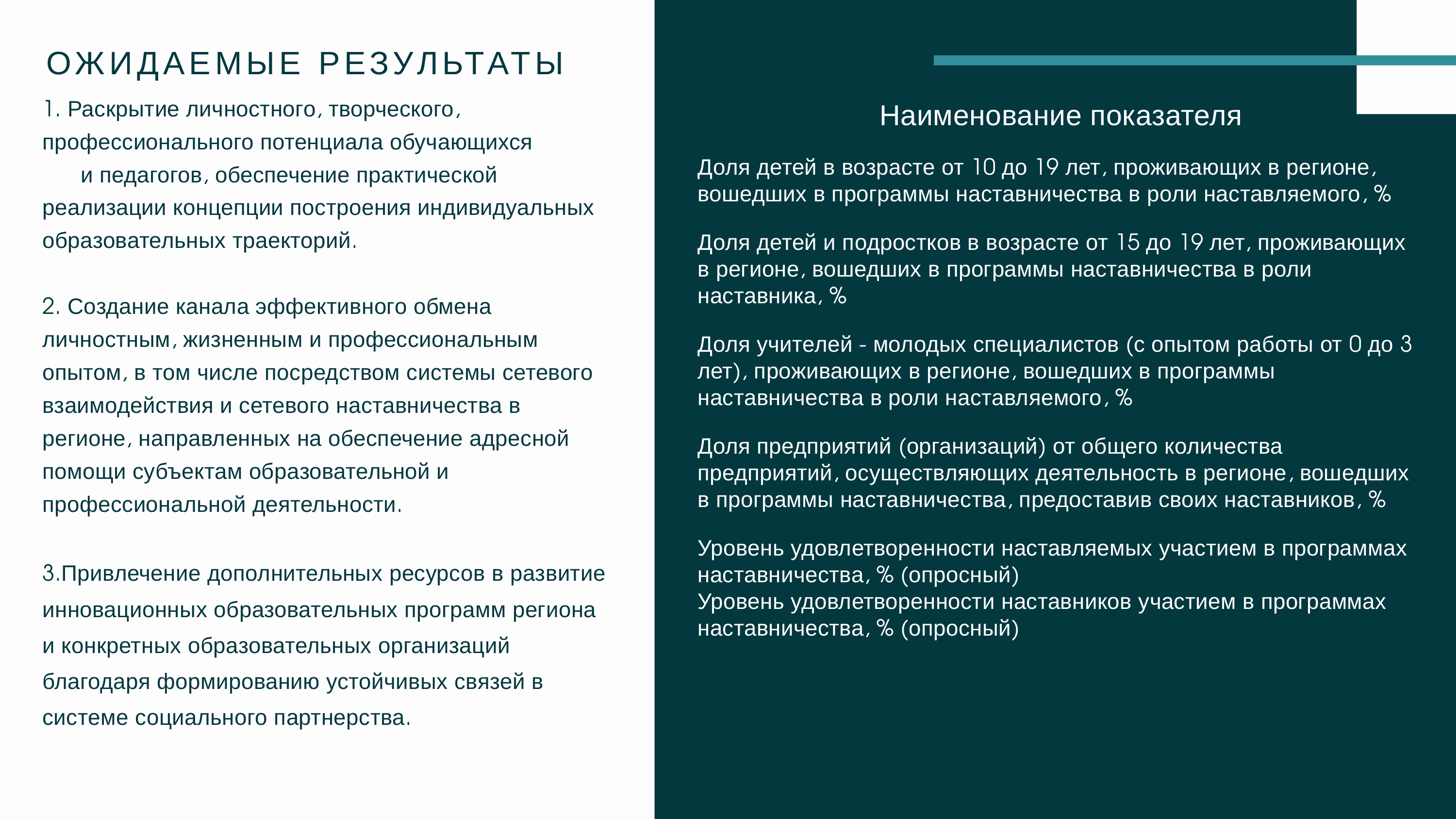

ОЖИДАЕМЫЕ РЕЗУЛЬТАТЫ

1. Раскрытие личностного, творческого, профессионального потенциала обучающихся                  и педагогов, обеспечение практической реализации концепции построения индивидуальных образовательных траекторий.

2. Создание канала эффективного обмена личностным, жизненным и профессиональным опытом, в том числе посредством системы сетевого взаимодействия и сетевого наставничества в регионе, направленных на обеспечение адресной помощи субъектам образовательной и профессиональной деятельности.

3.Привлечение дополнительных ресурсов в развитие инновационных образовательных программ региона и конкретных образовательных организаций благодаря формированию устойчивых связей в системе социального партнерства.
Наименование показателя

Доля детей в возрасте от 10 до 19 лет, проживающих в регионе, вошедших в программы наставничества в роли наставляемого, %

Доля детей и подростков в возрасте от 15 до 19 лет, проживающих в регионе, вошедших в программы наставничества в роли наставника, %

Доля учителей - молодых специалистов (с опытом работы от 0 до 3 лет), проживающих в регионе, вошедших в программы наставничества в роли наставляемого, %

Доля предприятий (организаций) от общего количества предприятий, осуществляющих деятельность в регионе, вошедших в программы наставничества, предоставив своих наставников, %

Уровень удовлетворенности наставляемых участием в программах наставничества, % (опросный)
Уровень удовлетворенности наставников участием в программах наставничества, % (опросный)